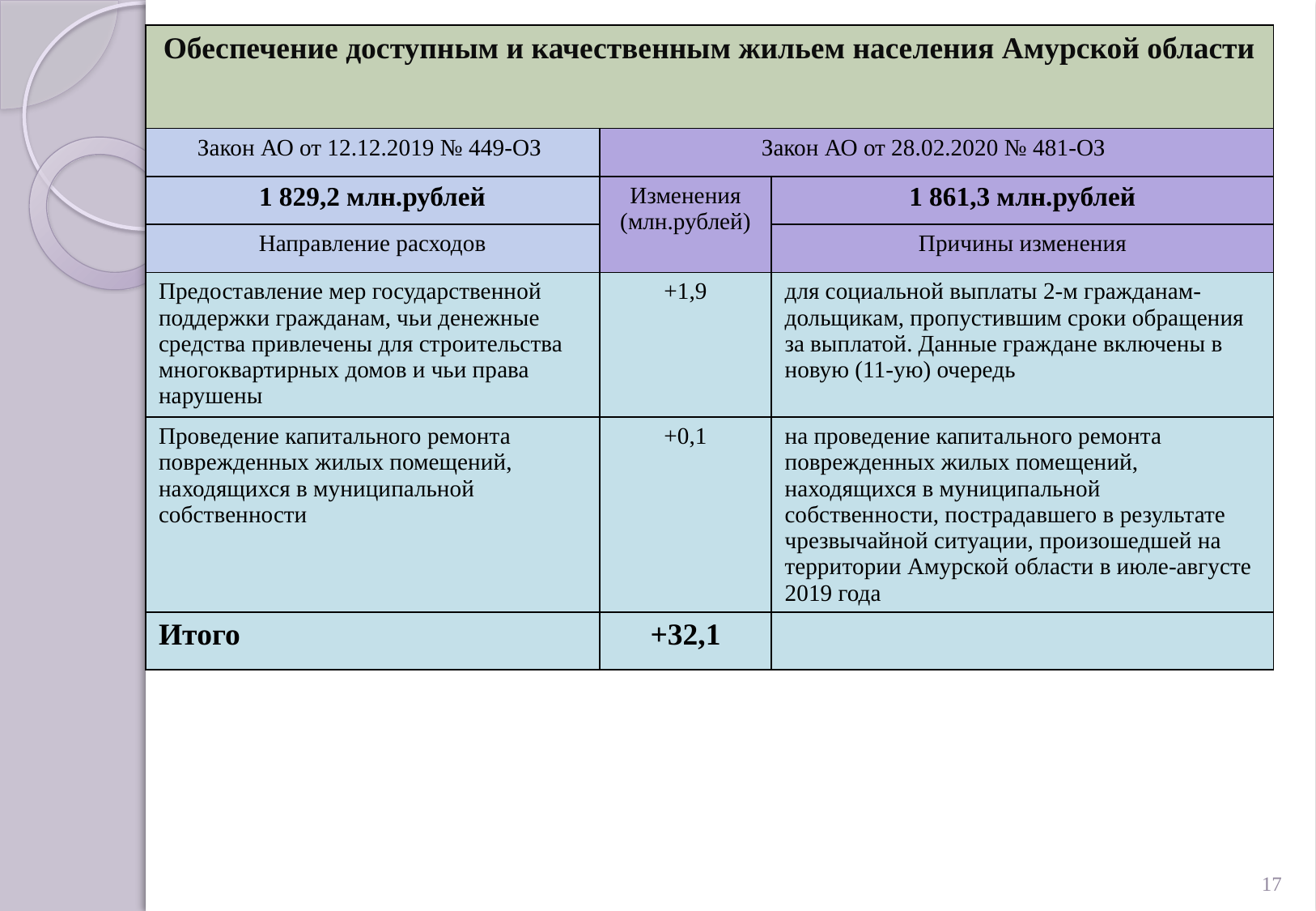

| Обеспечение доступным и качественным жильем населения Амурской области |  |  |
| --- | --- | --- |
| Закон АО от 12.12.2019 № 449-ОЗ | Закон АО от 28.02.2020 № 481-ОЗ |  |
| 1 829,2 млн.рублей | Изменения (млн.рублей) | 1 861,3 млн.рублей |
| Направление расходов |  | Причины изменения |
| Предоставление мер государственной поддержки гражданам, чьи денежные средства привлечены для строительства многоквартирных домов и чьи права нарушены | +1,9 | для социальной выплаты 2-м гражданам-дольщикам, пропустившим сроки обращения за выплатой. Данные граждане включены в новую (11-ую) очередь |
| Проведение капитального ремонта поврежденных жилых помещений, находящихся в муниципальной собственности | +0,1 | на проведение капитального ремонта поврежденных жилых помещений, находящихся в муниципальной собственности, пострадавшего в результате чрезвычайной ситуации, произошедшей на территории Амурской области в июле-августе 2019 года |
| Итого | +32,1 |  |
17